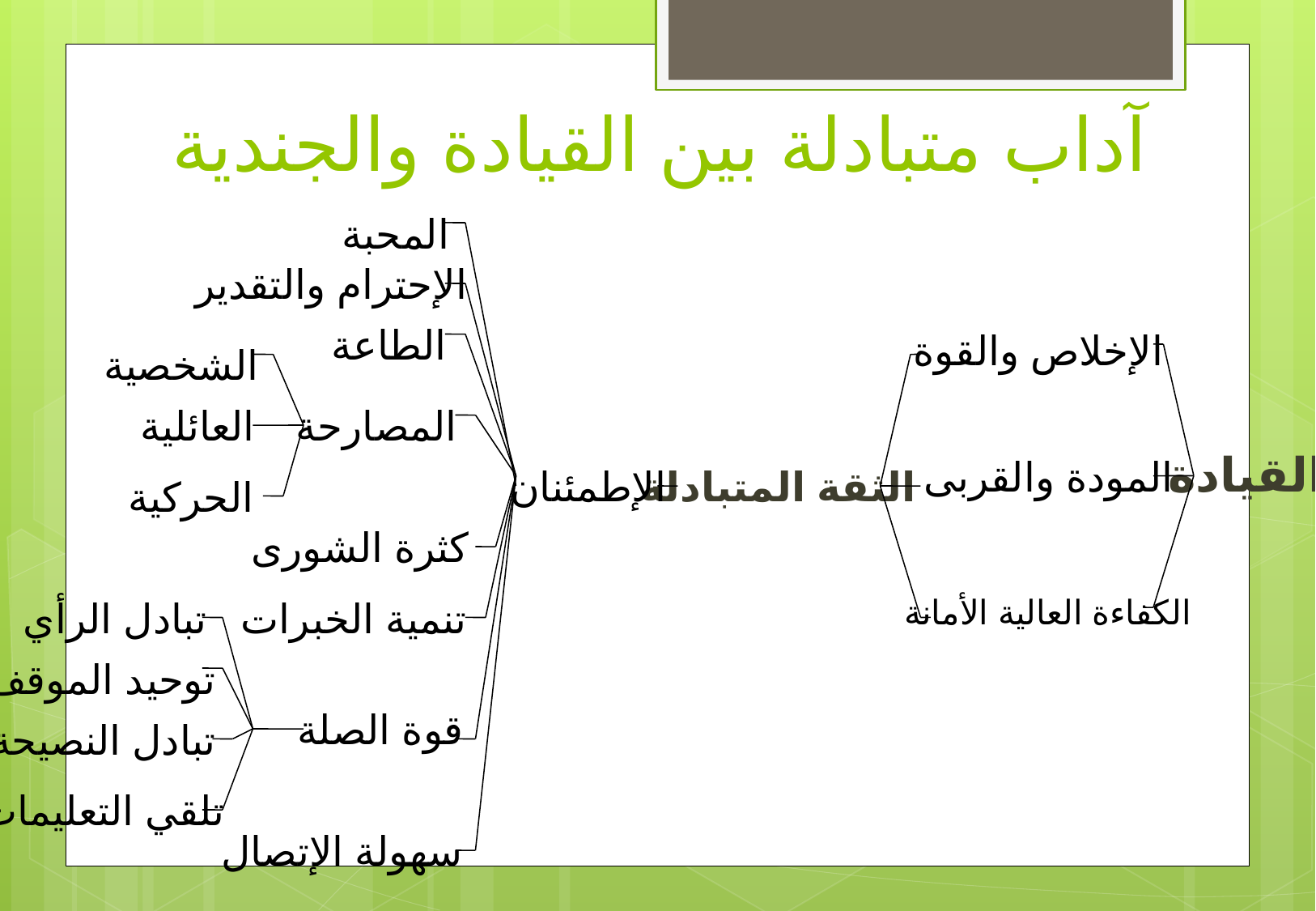

# آداب متبادلة بين القيادة والجندية
المحبة

الإحترام والتقدير

الطاعة
الإخلاص والقوة
الشخصية

العائلية
المصارحة

القيادة
المودة والقربى
الإطمئنان
الثقة المتبادلة
الحركية

كثرة الشورى

الكفاءة العالية الأمانة
تبادل الرأي
تنمية الخبرات

توحيد الموقف

قوة الصلة
تبادل النصيحة

تلقي التعليمات

سهولة الإتصال